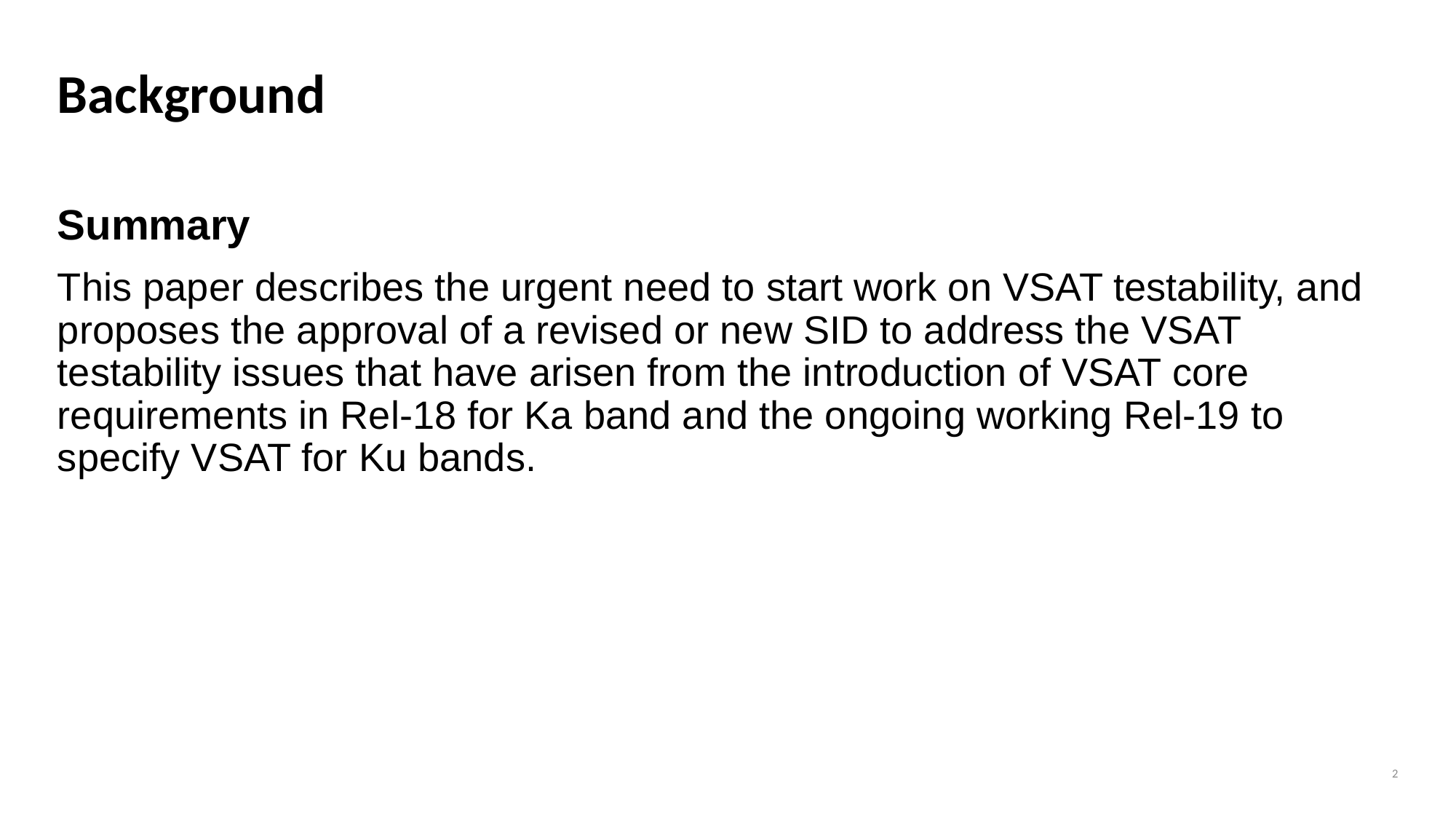

# Background
Summary
This paper describes the urgent need to start work on VSAT testability, and proposes the approval of a revised or new SID to address the VSAT testability issues that have arisen from the introduction of VSAT core requirements in Rel-18 for Ka band and the ongoing working Rel-19 to specify VSAT for Ku bands.

2